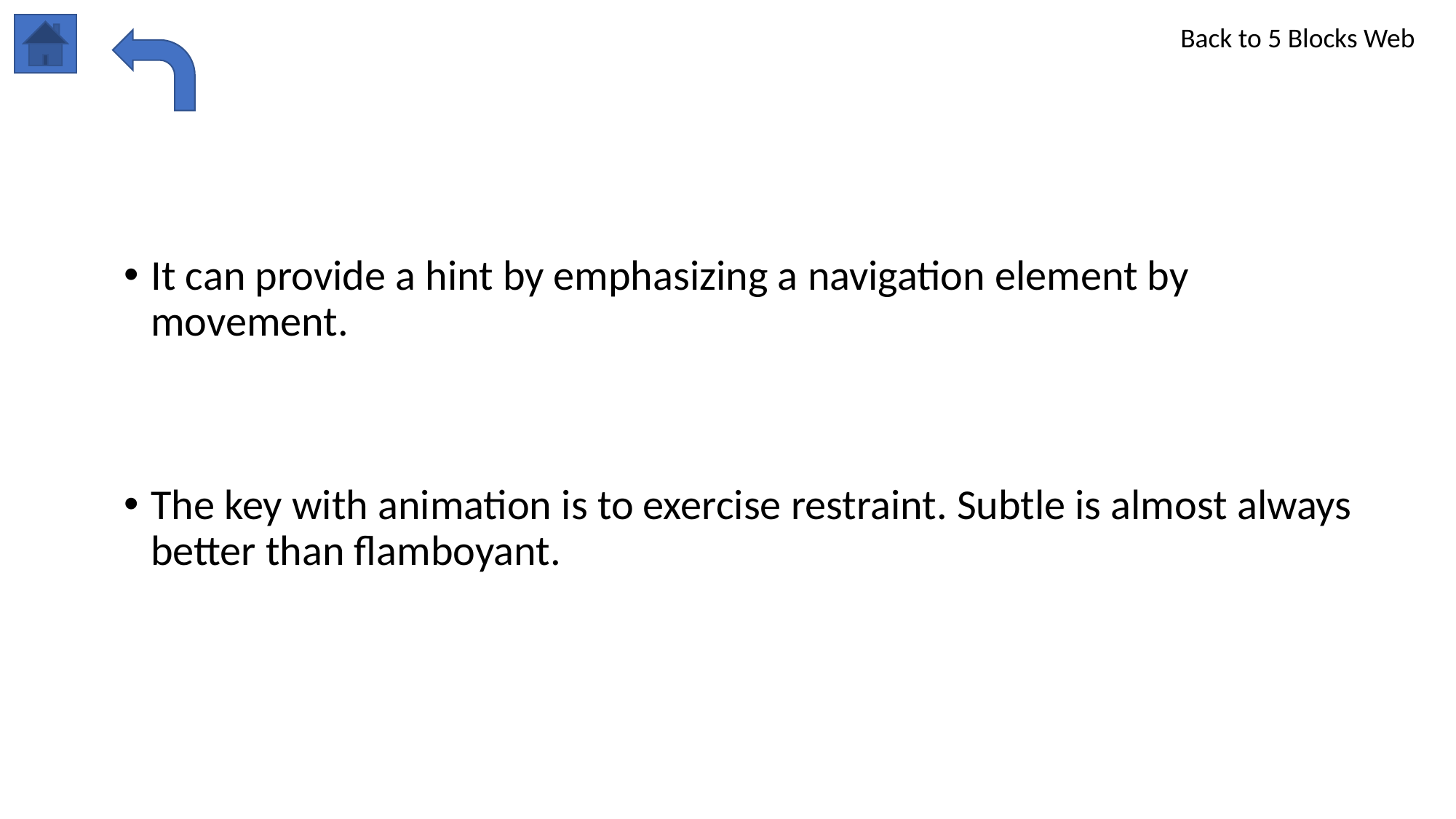

Back to 5 Blocks Web

It can provide a hint by emphasizing a navigation element by movement.

The key with animation is to exercise restraint. Subtle is almost always better than flamboyant.